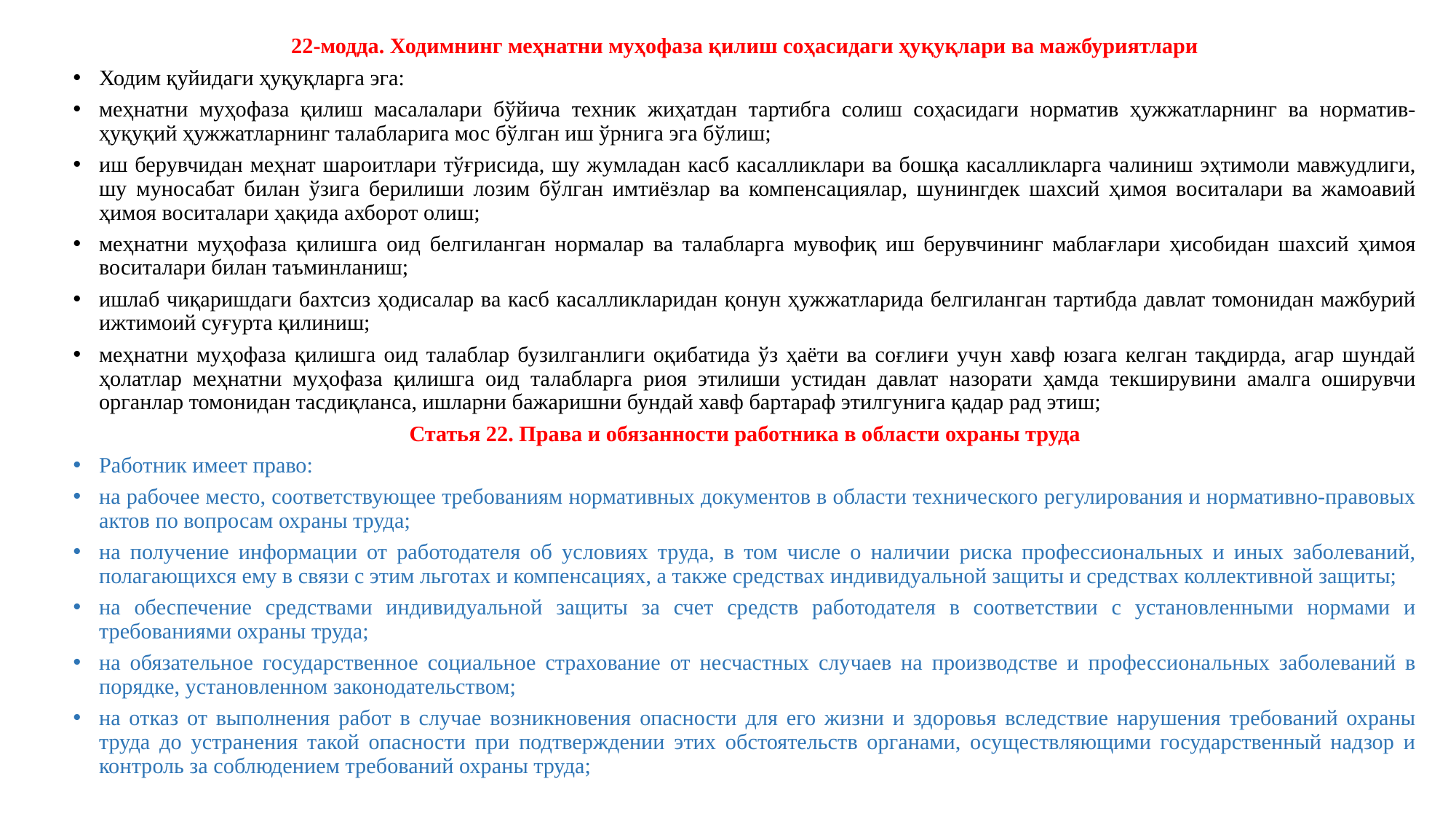

22-модда. Ходимнинг меҳнатни муҳофаза қилиш соҳасидаги ҳуқуқлари ва мажбуриятлари
Ходим қуйидаги ҳуқуқларга эга:
меҳнатни муҳофаза қилиш масалалари бўйича техник жиҳатдан тартибга солиш соҳасидаги норматив ҳужжатларнинг ва норматив-ҳуқуқий ҳужжатларнинг талабларига мос бўлган иш ўрнига эга бўлиш;
иш берувчидан меҳнат шароитлари тўғрисида, шу жумладан касб касалликлари ва бошқа касалликларга чалиниш эҳтимоли мавжудлиги, шу муносабат билан ўзига берилиши лозим бўлган имтиёзлар ва компенсациялар, шунингдек шахсий ҳимоя воситалари ва жамоавий ҳимоя воситалари ҳақида ахборот олиш;
меҳнатни муҳофаза қилишга оид белгиланган нормалар ва талабларга мувофиқ иш берувчининг маблағлари ҳисобидан шахсий ҳимоя воситалари билан таъминланиш;
ишлаб чиқаришдаги бахтсиз ҳодисалар ва касб касалликларидан қонун ҳужжатларида белгиланган тартибда давлат томонидан мажбурий ижтимоий суғурта қилиниш;
меҳнатни муҳофаза қилишга оид талаблар бузилганлиги оқибатида ўз ҳаёти ва соғлиғи учун хавф юзага келган тақдирда, агар шундай ҳолатлар меҳнатни муҳофаза қилишга оид талабларга риоя этилиши устидан давлат назорати ҳамда текширувини амалга оширувчи органлар томонидан тасдиқланса, ишларни бажаришни бундай хавф бартараф этилгунига қадар рад этиш;
Статья 22. Права и обязанности работника в области охраны труда
Работник имеет право:
на рабочее место, соответствующее требованиям нормативных документов в области технического регулирования и нормативно-правовых актов по вопросам охраны труда;
на получение информации от работодателя об условиях труда, в том числе о наличии риска профессиональных и иных заболеваний, полагающихся ему в связи с этим льготах и компенсациях, а также средствах индивидуальной защиты и средствах коллективной защиты;
на обеспечение средствами индивидуальной защиты за счет средств работодателя в соответствии с установленными нормами и требованиями охраны труда;
на обязательное государственное социальное страхование от несчастных случаев на производстве и профессиональных заболеваний в порядке, установленном законодательством;
на отказ от выполнения работ в случае возникновения опасности для его жизни и здоровья вследствие нарушения требований охраны труда до устранения такой опасности при подтверждении этих обстоятельств органами, осуществляющими государственный надзор и контроль за соблюдением требований охраны труда;